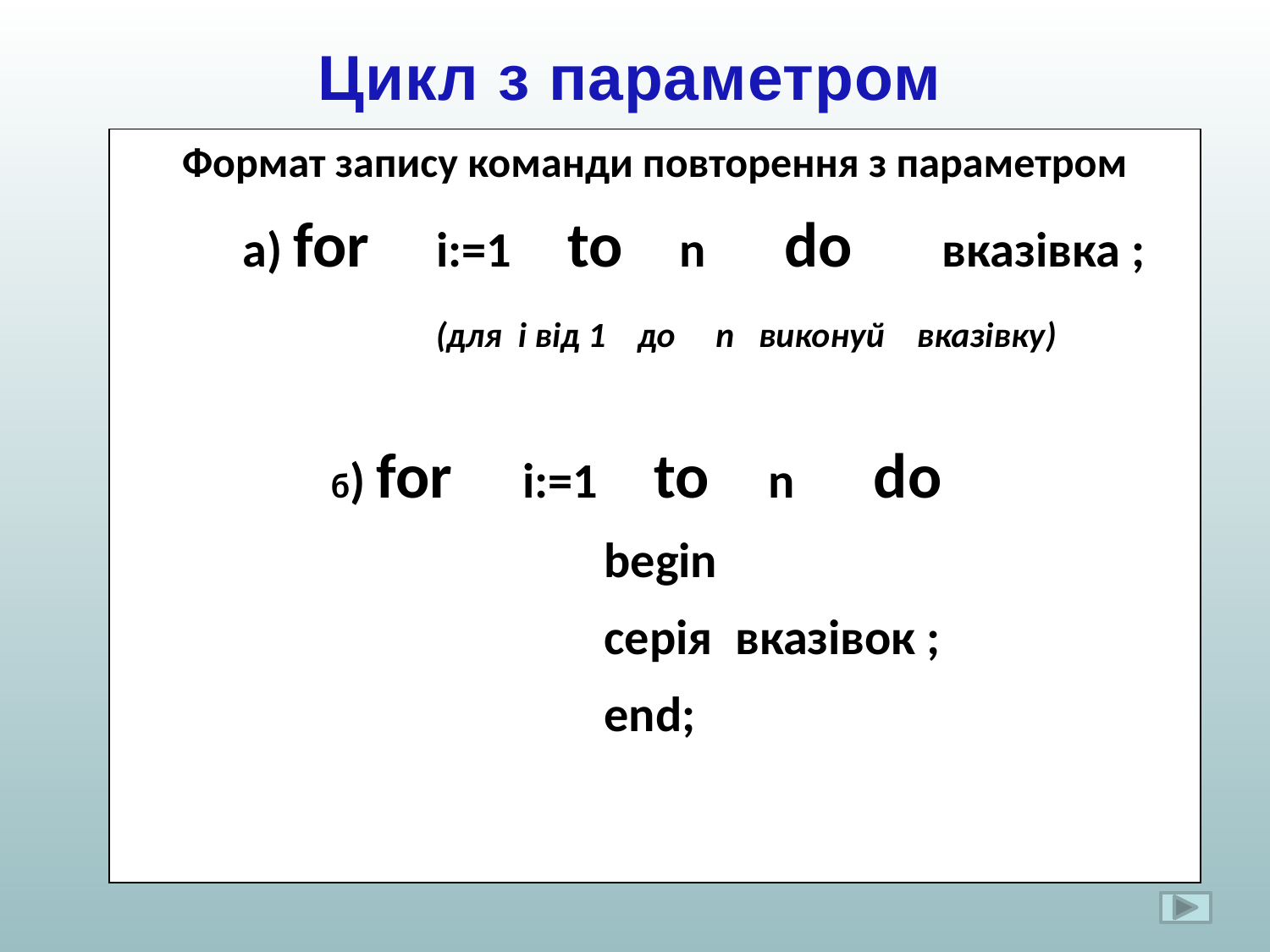

Цикл з параметром
Формат запису команди повторення з параметром
                   а) for      i:=1     to     n       do        вказівка ;
                            (для  і від 1    до     n   виконуй    вказівку)

                          б) for      i:=1     to     n       do
                                           begin
                                           серія  вказівок ;
                                           end;